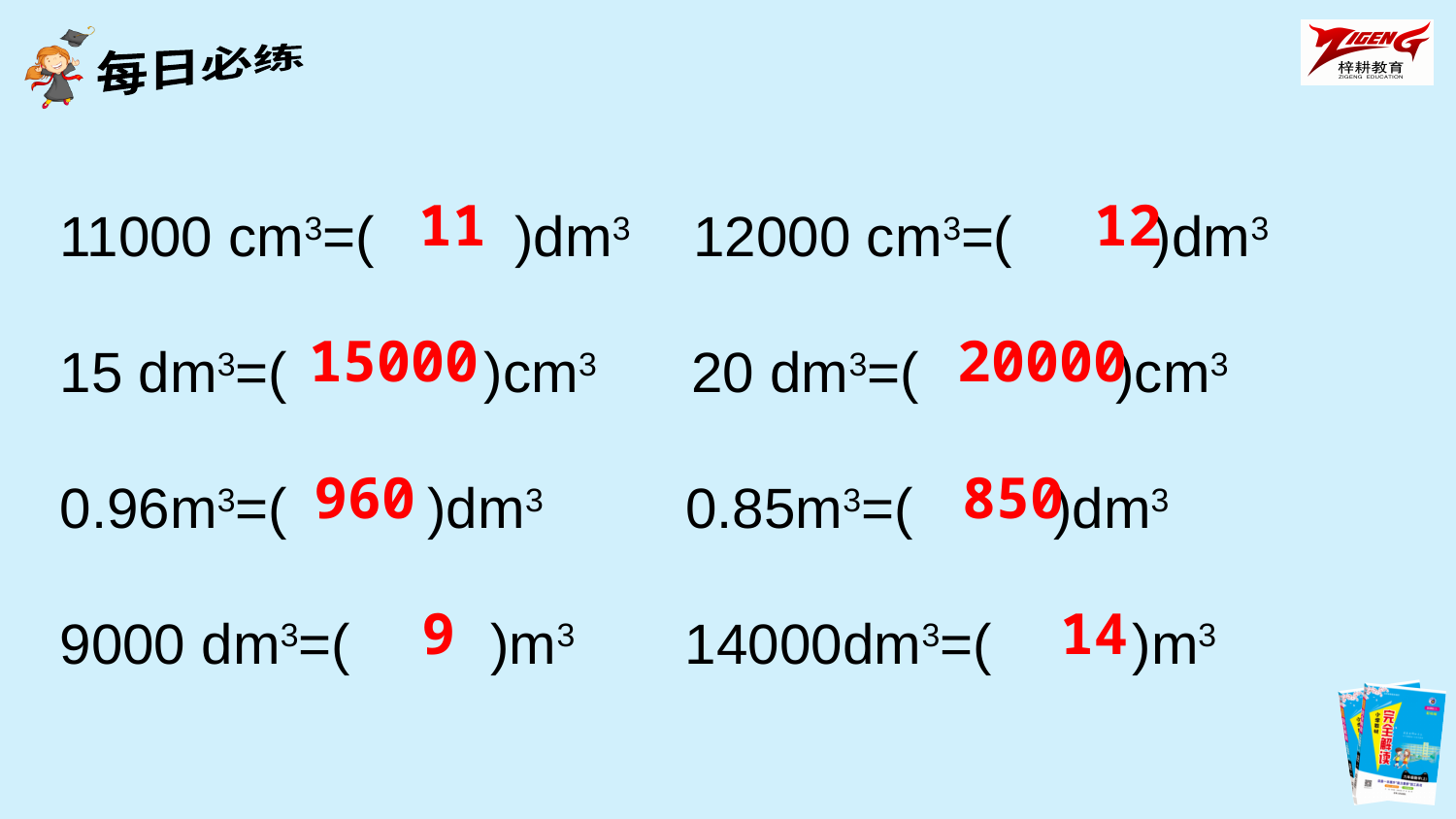

11000 cm3=(　　)dm3    12000 cm3=(　　)dm3
15 dm3=(　　　)cm3      20 dm3=(　　　)cm3
0.96m3=(　　)dm3         0.85m3=(　　)dm3
9000 dm3=(　　)m3       14000dm3=(　　)m3
11
12
15000
20000
960
850
9
14